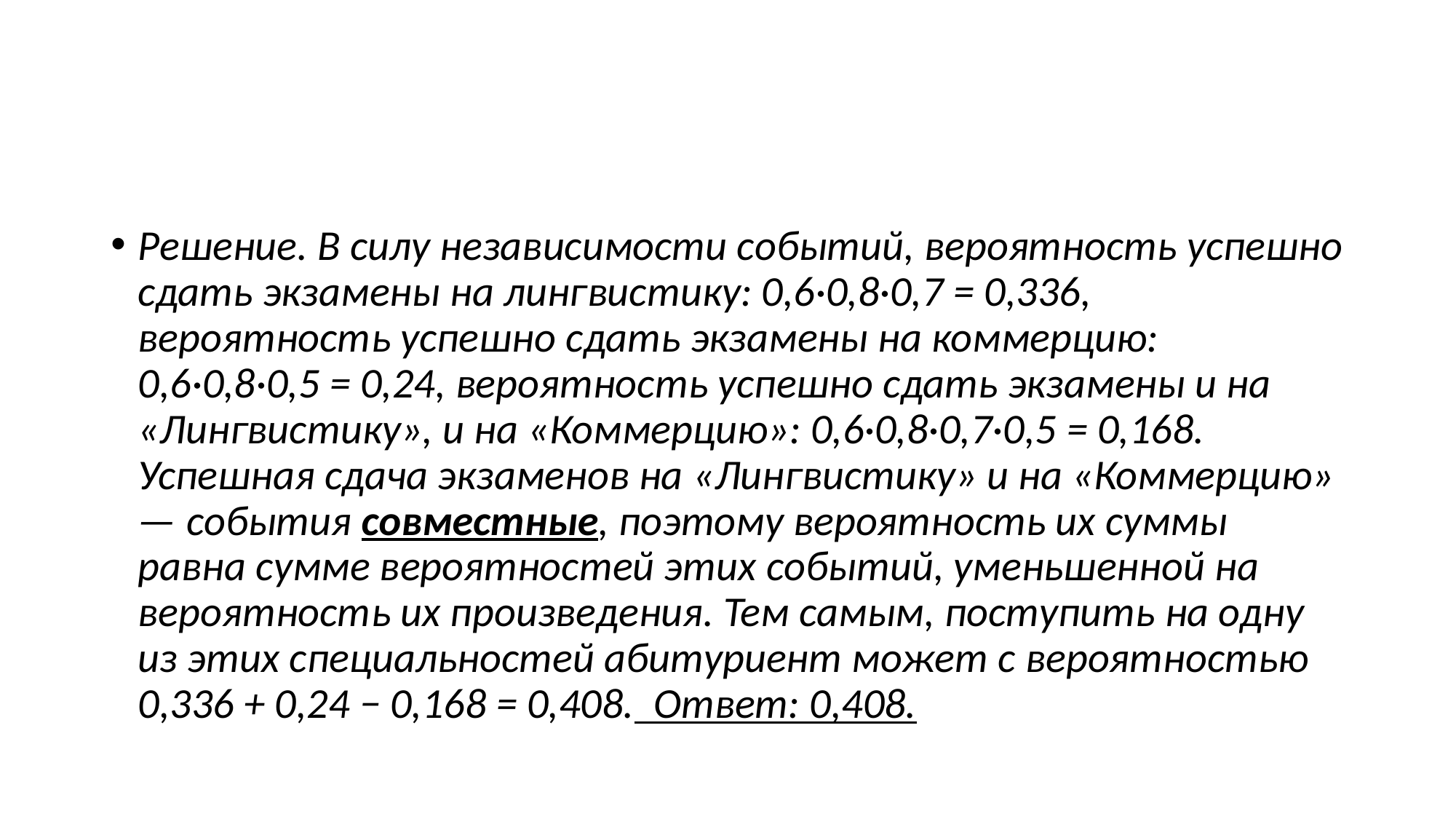

#
Решение. В силу независимости событий, вероятность успешно сдать экзамены на лингвистику: 0,6·0,8·0,7 = 0,336, вероятность успешно сдать экзамены на коммерцию: 0,6·0,8·0,5 = 0,24, вероятность успешно сдать экзамены и на «Лингвистику», и на «Коммерцию»: 0,6·0,8·0,7·0,5 = 0,168. Успешная сдача экзаменов на «Лингвистику» и на «Коммерцию» — события совместные, поэтому вероятность их суммы равна сумме вероятностей этих событий, уменьшенной на вероятность их произведения. Тем самым, поступить на одну из этих специальностей абитуриент может с вероятностью 0,336 + 0,24 − 0,168 = 0,408.  Ответ: 0,408.